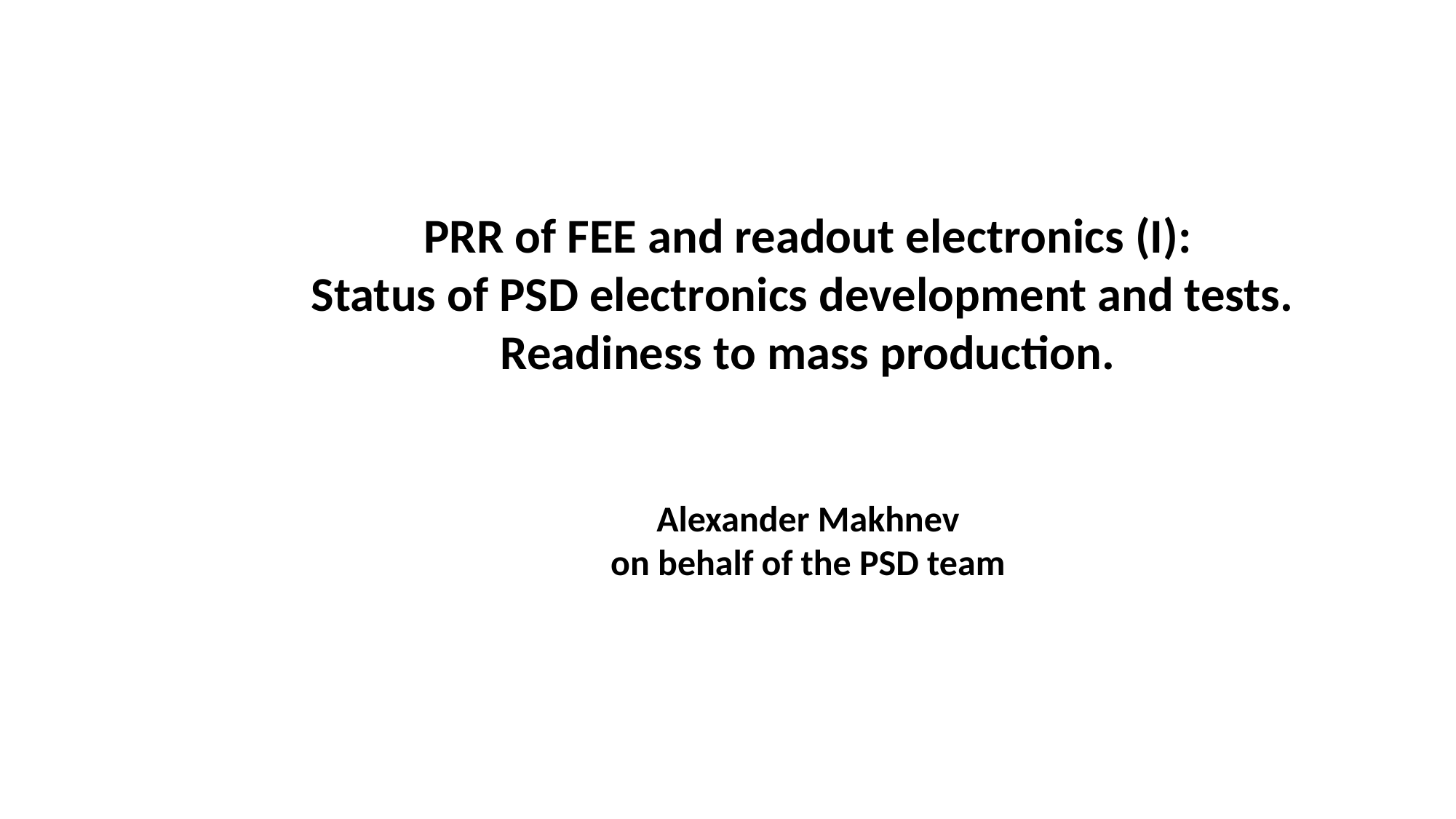

PRR of FEE and readout electronics (I):
Status of PSD electronics development and tests.
Readiness to mass production.

Alexander Makhnev
on behalf of the PSD team